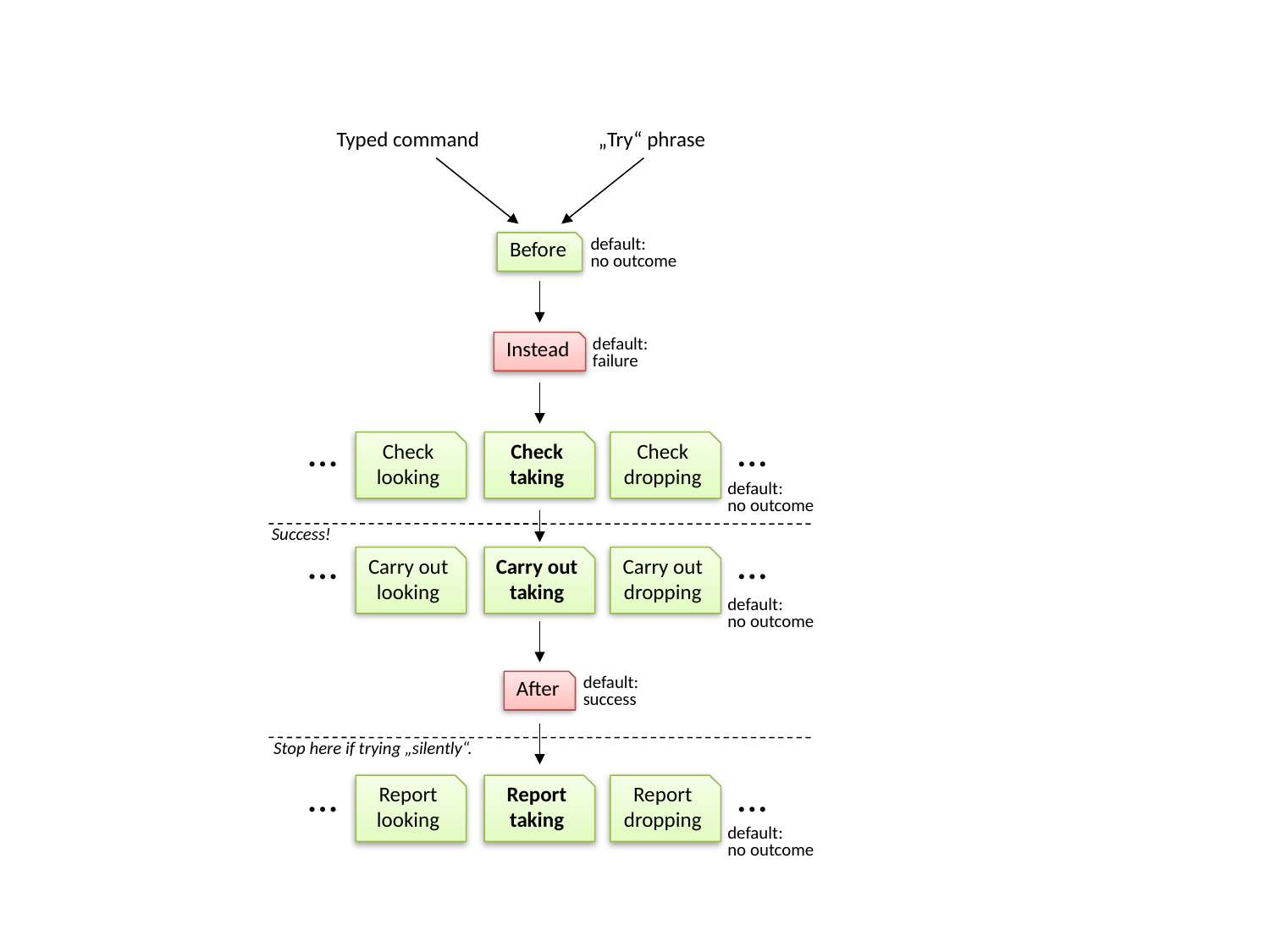

Typed command
„Try“ phrase
Before
default:
no outcome
Instead
default:
failure
...
...
Check
looking
Check
taking
Check
dropping
default:
no outcome
Success!
...
...
Carry out
looking
Carry out
taking
Carry out
dropping
default:
no outcome
After
default:
success
Stop here if trying „silently“.
...
...
Report
looking
Report
taking
Report
dropping
default:
no outcome